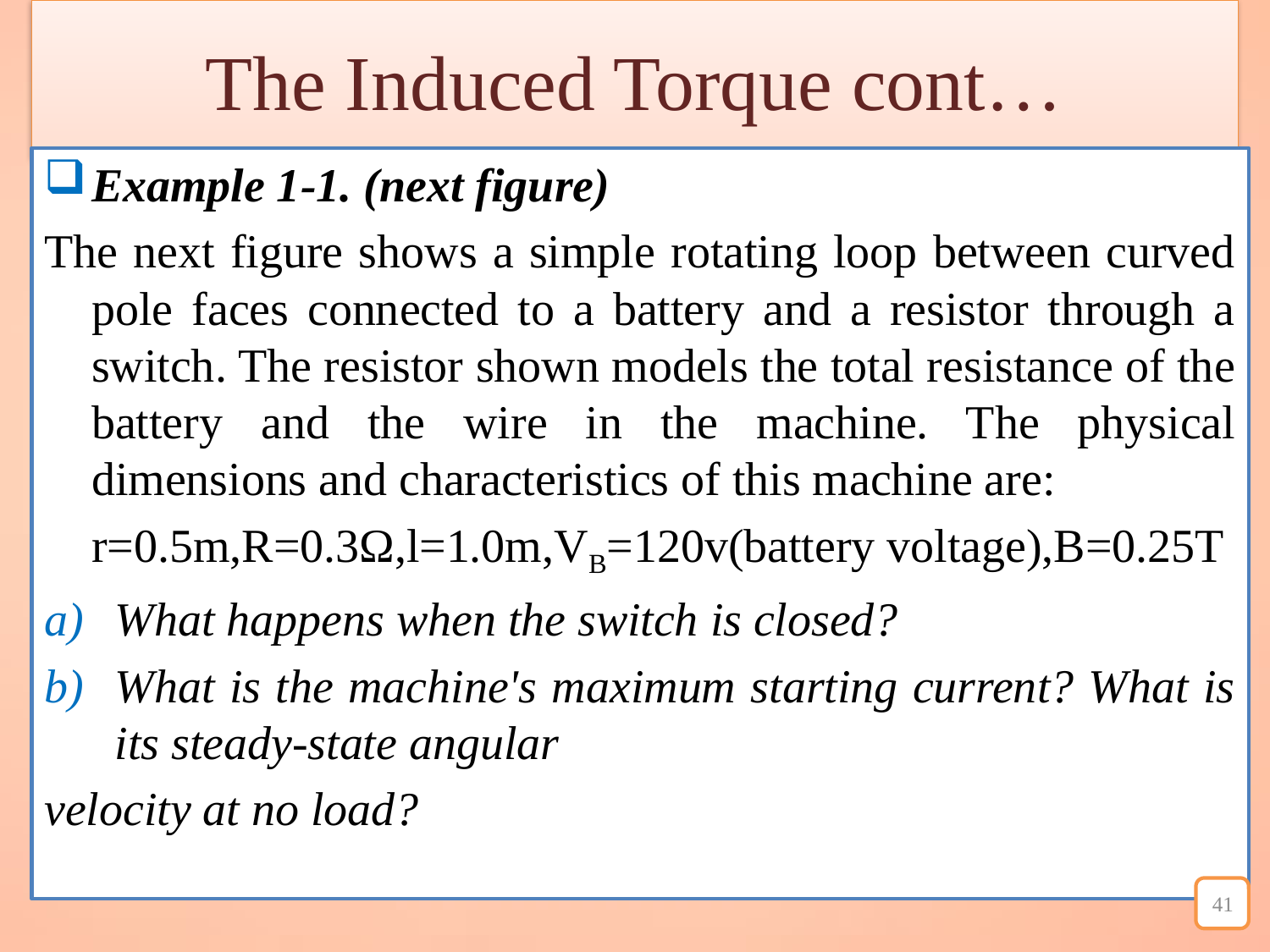

# The Induced Torque cont…
Example 1-1. (next figure)
The next figure shows a simple rotating loop between curved pole faces connected to a battery and a resistor through a switch. The resistor shown models the total resistance of the battery and the wire in the machine. The physical dimensions and characteristics of this machine are:
	r=0.5m,R=0.3Ω,l=1.0m,VB=120v(battery voltage),B=0.25T
What happens when the switch is closed?
What is the machine's maximum starting current? What is its steady-state angular
velocity at no load?
41